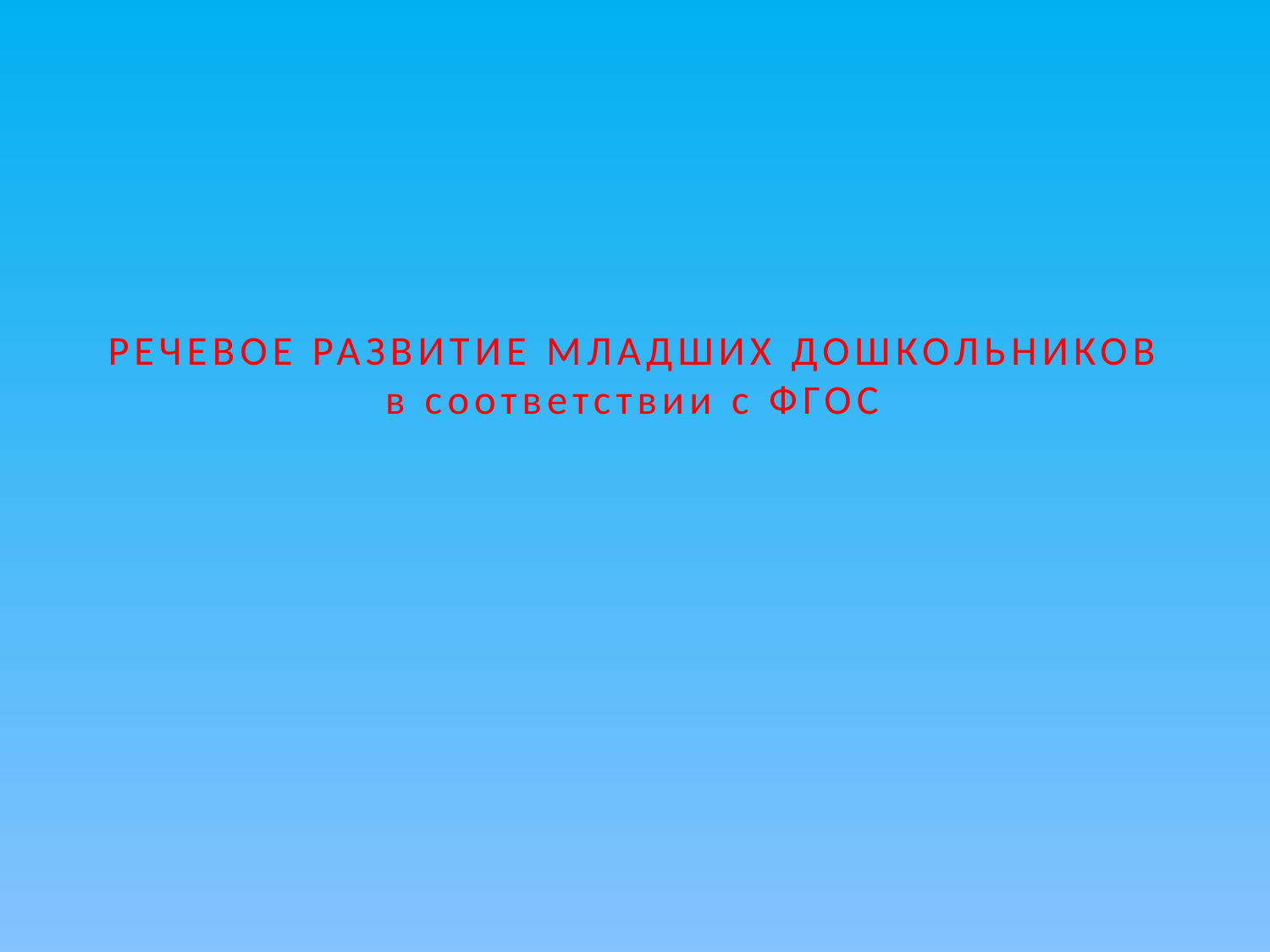

# РЕЧЕВОЕ РАЗВИТИЕ МЛАДШИХ ДОШКОЛЬНИКОВ в соответствии с ФГОС